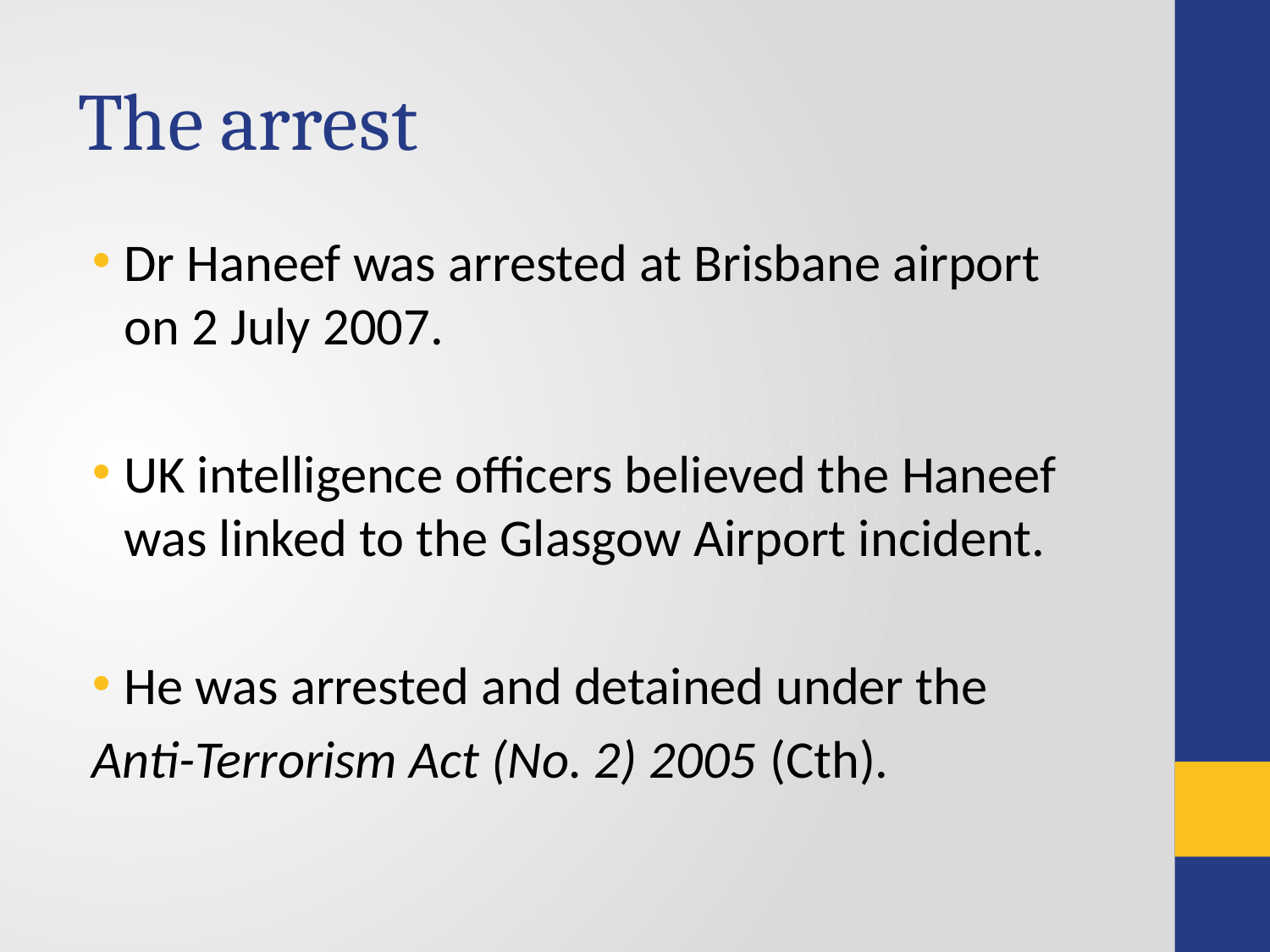

# The arrest
Dr Haneef was arrested at Brisbane airport on 2 July 2007.

UK intelligence officers believed the Haneef was linked to the Glasgow Airport incident.

He was arrested and detained under the
Anti-Terrorism Act (No. 2) 2005 (Cth).